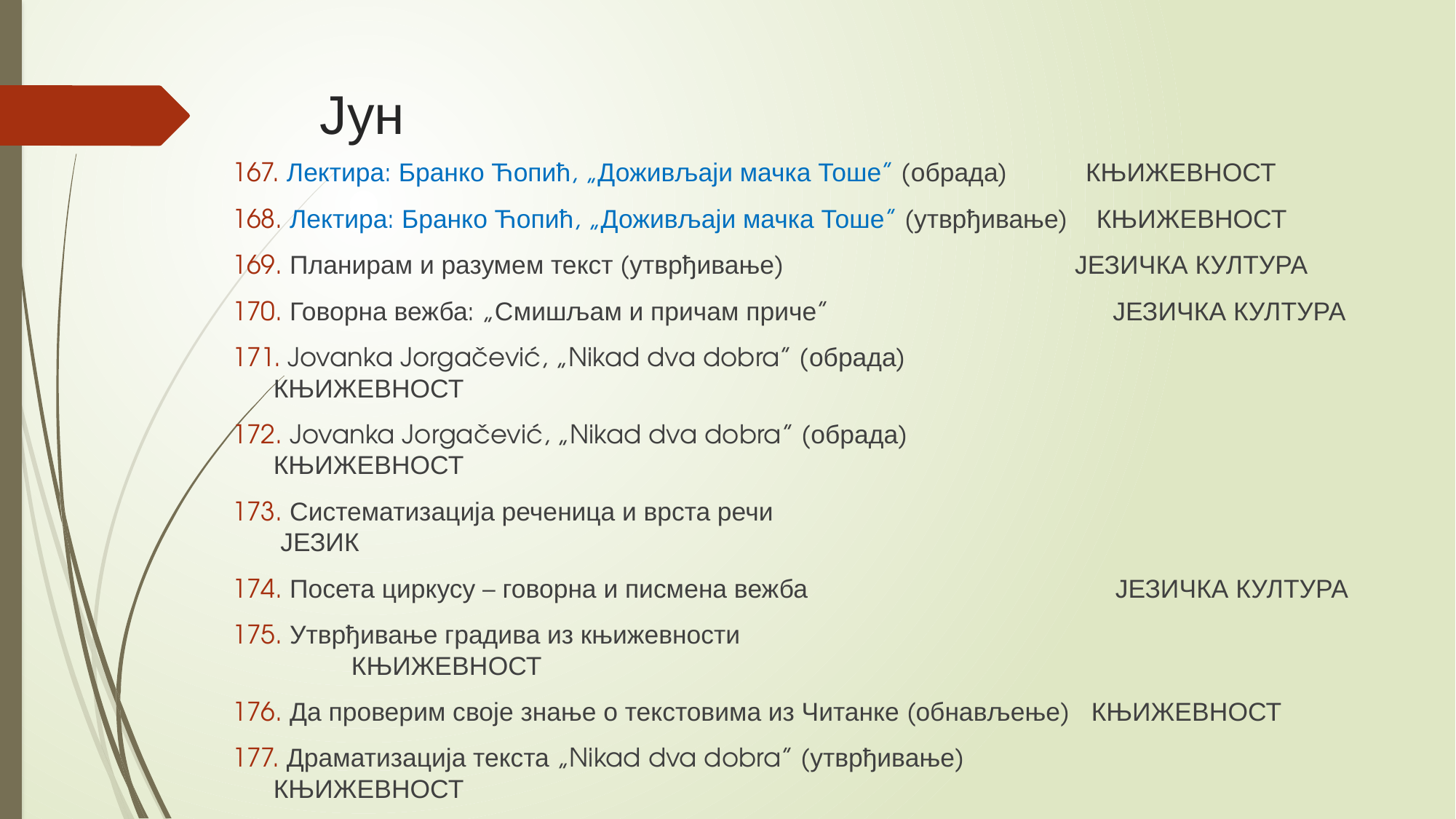

# Јун
 Лектира: Бранко Ћопић, „Доживљаји мачка Тоше” (обрада)           КЊИЖЕВНОСТ
 Лектира: Бранко Ћопић, „Доживљаји мачка Тоше” (утврђивање)    КЊИЖЕВНОСТ
 Планирам и разумем текст (утврђивање)                                         ЈЕЗИЧКА КУЛТУРА
 Говорна вежба: „Смишљам и причам приче” 	                          ЈЕЗИЧКА КУЛТУРА
 Jovanka Jorgačević, „Nikad dva dobra” (обрада) 			              КЊИЖЕВНОСТ
 Jovanka Jorgačević, „Nikad dva dobra” (обрада) 			              КЊИЖЕВНОСТ
 Систематизација реченица и врста речи					                     ЈЕЗИК
 Посета циркусу – говорна и писмена вежба                  	           ЈЕЗИЧКА КУЛТУРА
 Утврђивање градива из књижевности						               КЊИЖЕВНОСТ
 Да проверим своје знање о текстовима из Читанке (обнављење)   КЊИЖЕВНОСТ
 Драматизација текста „Nikad dva dobra” (утврђивање) 		        КЊИЖЕВНОСТ
 Годишња провера знања (контролни задатак) 	                          ЈЕЗИЧКА КУЛТУРА
 Анализа годишњег теста (утврђивање) 					           ЈЕЗИЧКА КУЛТУРА
 У сусрет летњем распусту (обнављање) 					           ЈЕЗИЧКА КУЛТУРА